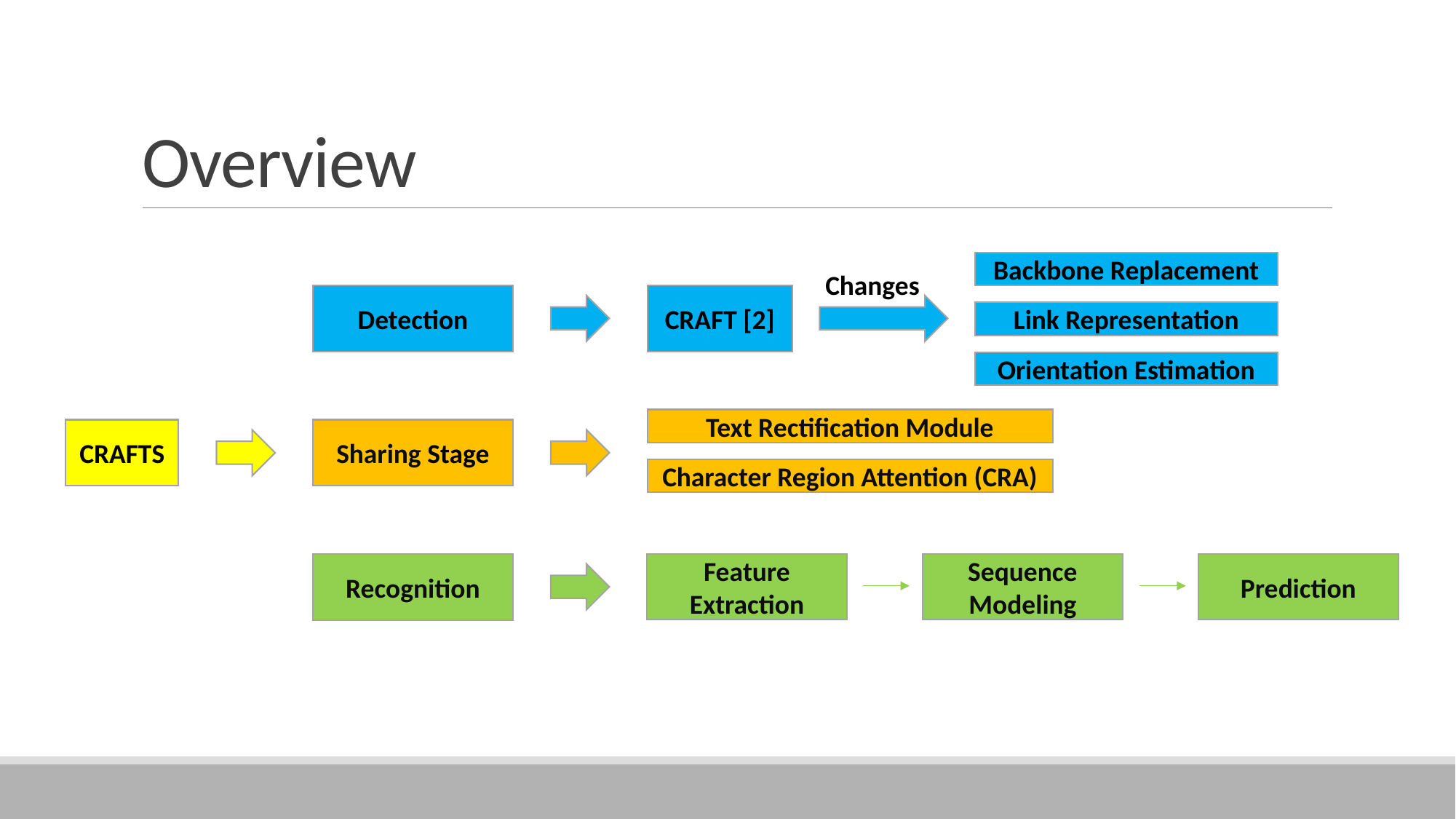

# Overview
Backbone Replacement
Changes
CRAFT [2]
Detection

Link Representation
Orientation Estimation
Text Rectification Module
CRAFTS
Sharing Stage

Character Region Attention (CRA)
Sequence Modeling
Feature Extraction
Prediction
Recognition